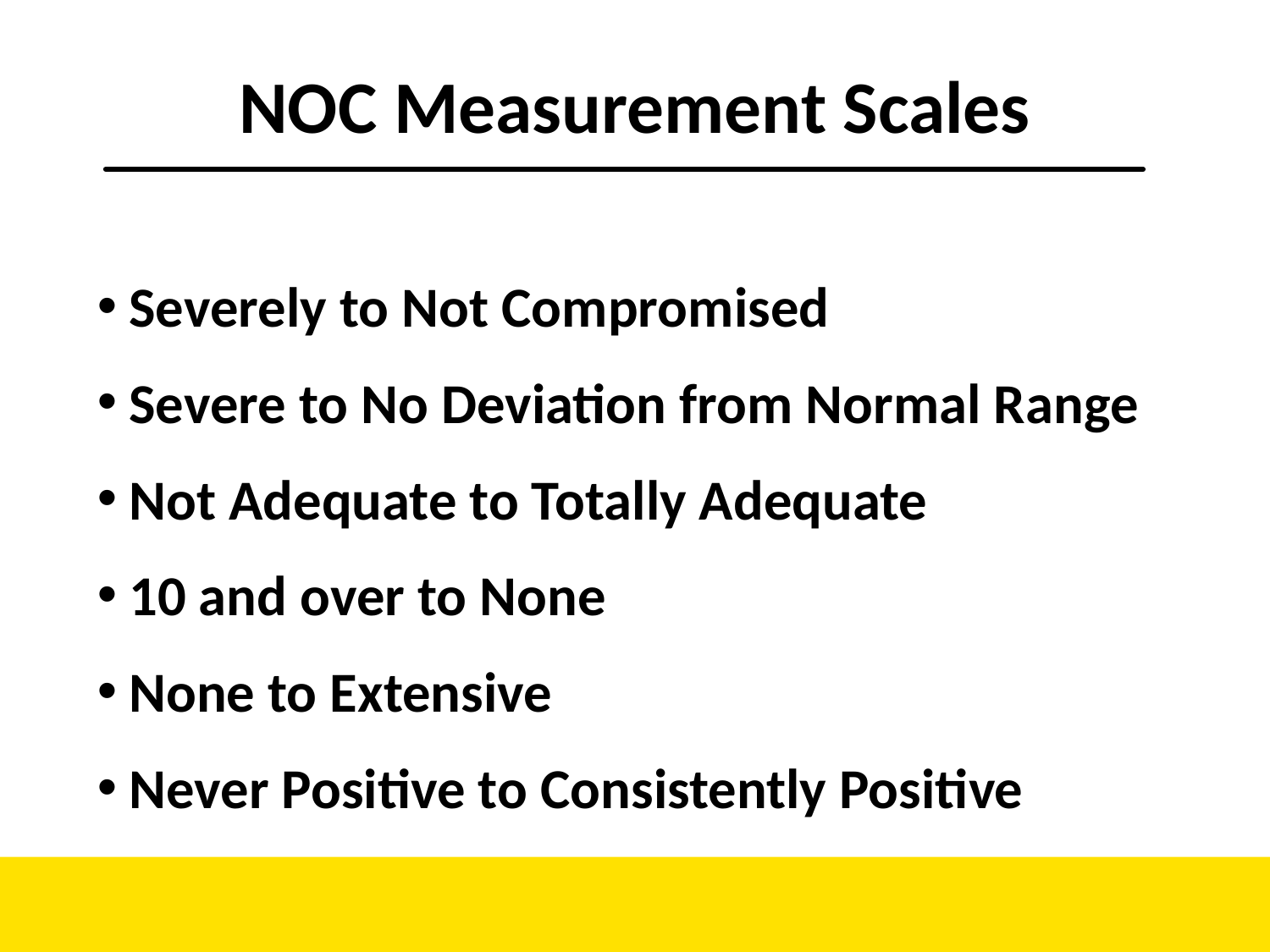

# NOC Measurement Scales
Severely to Not Compromised
Severe to No Deviation from Normal Range
Not Adequate to Totally Adequate
10 and over to None
None to Extensive
Never Positive to Consistently Positive